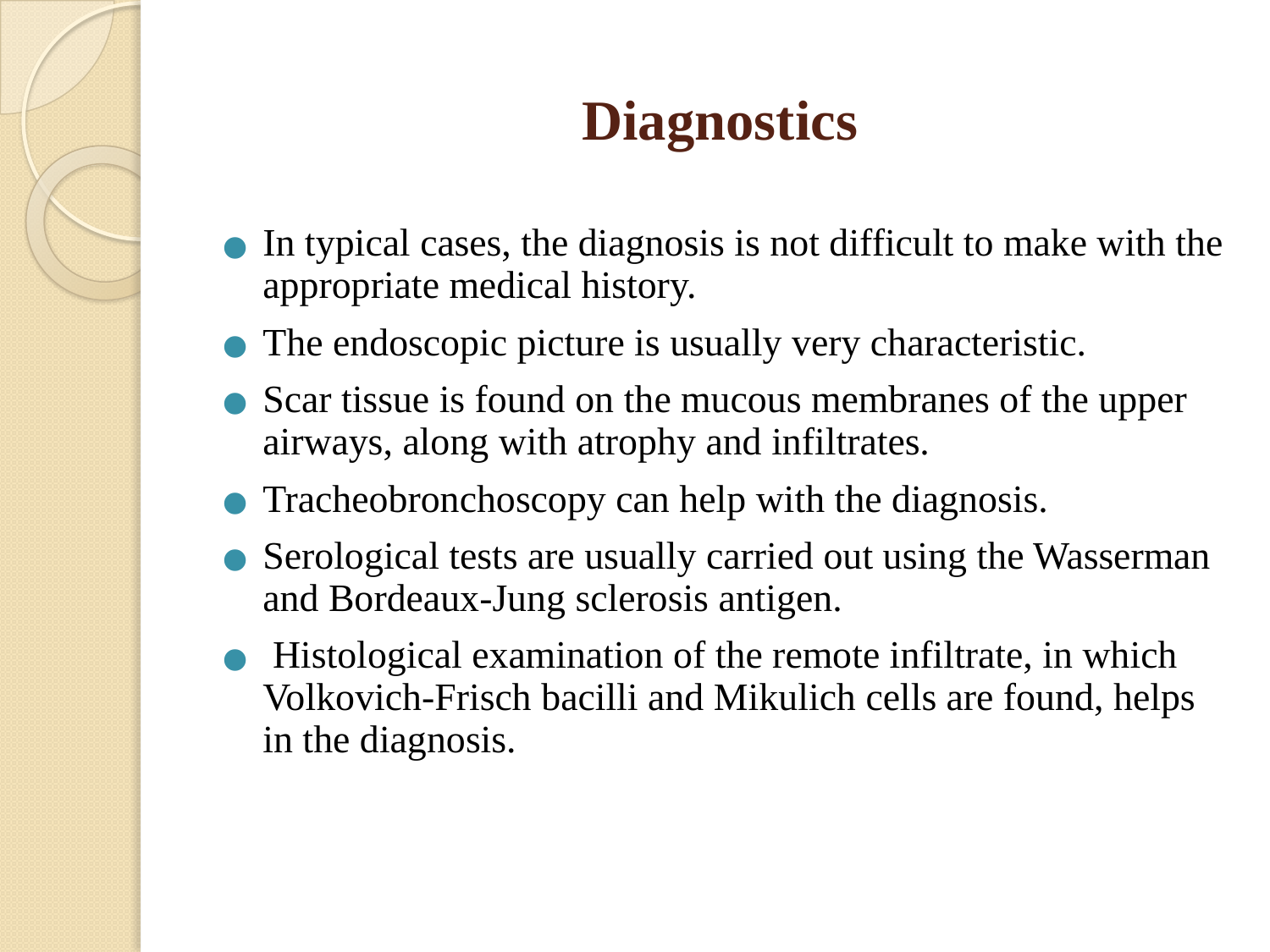

# Diagnostics
In typical cases, the diagnosis is not difficult to make with the appropriate medical history.
The endoscopic picture is usually very characteristic.
Scar tissue is found on the mucous membranes of the upper airways, along with atrophy and infiltrates.
Tracheobronchoscopy can help with the diagnosis.
Serological tests are usually carried out using the Wasserman and Bordeaux-Jung sclerosis antigen.
 Histological examination of the remote infiltrate, in which Volkovich-Frisch bacilli and Mikulich cells are found, helps in the diagnosis.